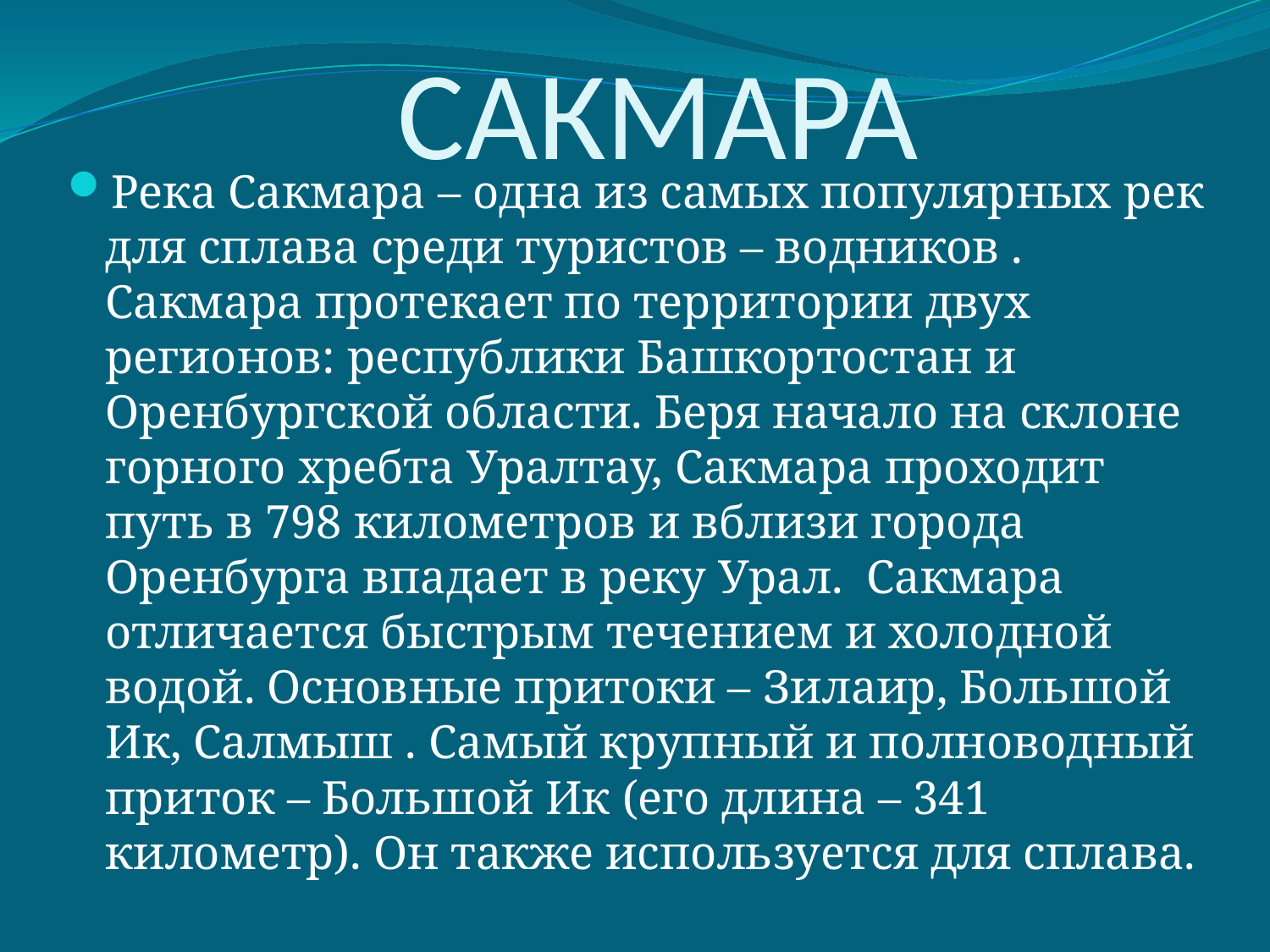

# САКМАРА
Река Сакмара – одна из самых популярных рек для сплава среди туристов – водников . Сакмара протекает по территории двух регионов: республики Башкортостан и Оренбургской области. Беря начало на склоне горного хребта Уралтау, Сакмара проходит путь в 798 километров и вблизи города Оренбурга впадает в реку Урал.  Сакмара отличается быстрым течением и холодной водой. Основные притоки – Зилаир, Большой Ик, Салмыш . Самый крупный и полноводный приток – Большой Ик (его длина – 341 километр). Он также используется для сплава.